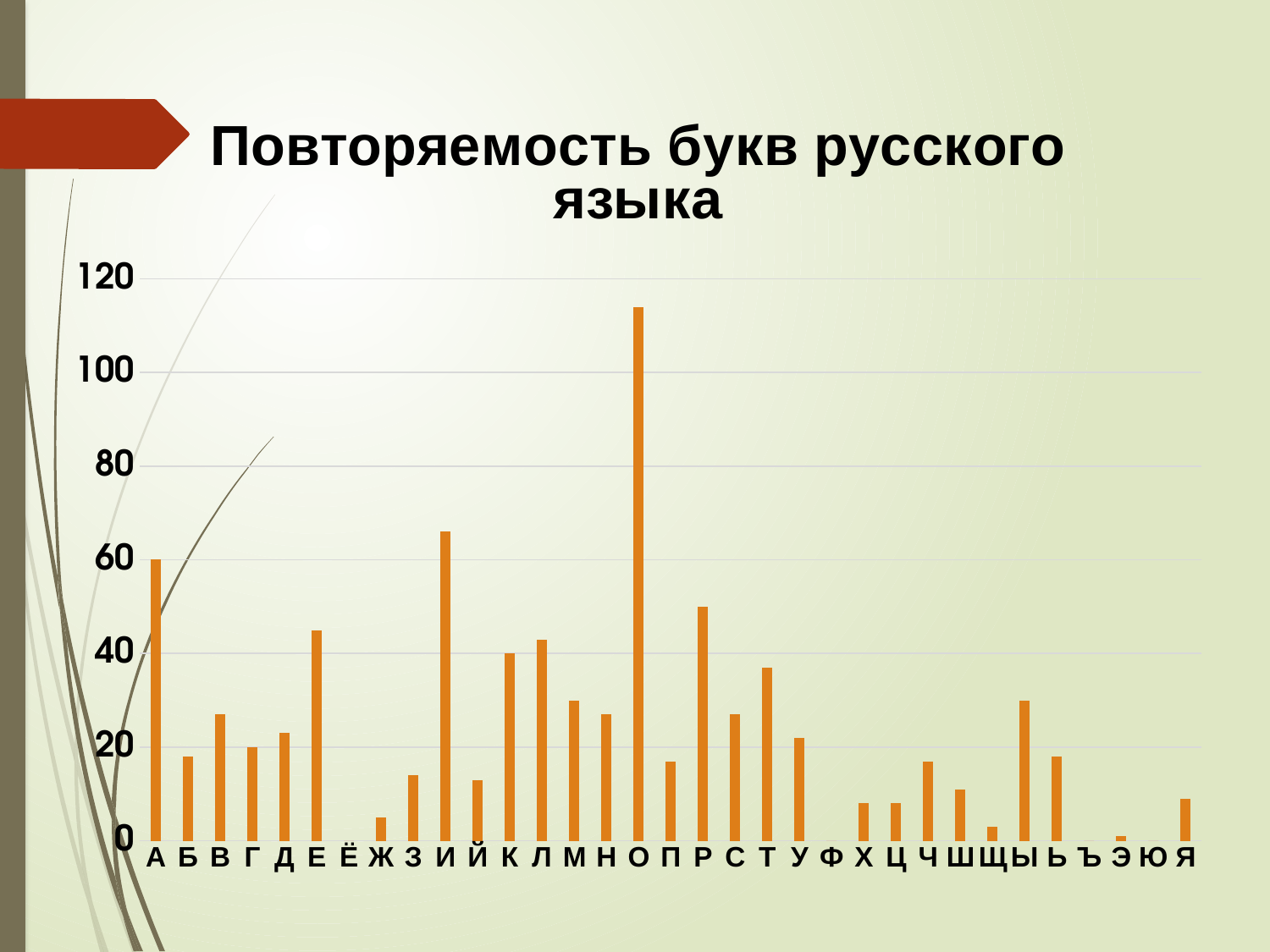

### Chart: Повторяемость букв русского языка

| Category |  |
|---|---|
| А | 60.0 |
| Б | 18.0 |
| В | 27.0 |
| Г | 20.0 |
| Д | 23.0 |
| Е | 45.0 |
| Ё | 0.0 |
| Ж | 5.0 |
| З | 14.0 |
| И | 66.0 |
| Й | 13.0 |
| К | 40.0 |
| Л | 43.0 |
| М | 30.0 |
| Н | 27.0 |
| О | 114.0 |
| П | 17.0 |
| Р | 50.0 |
| С | 27.0 |
| Т | 37.0 |
| У | 22.0 |
| Ф | 0.0 |
| Х | 8.0 |
| Ц | 8.0 |
| Ч | 17.0 |
| Ш | 11.0 |
| Щ | 3.0 |
| Ы | 30.0 |
| Ь | 18.0 |
| Ъ | 0.0 |
| Э | 1.0 |
| Ю | 0.0 |
| Я | 9.0 |